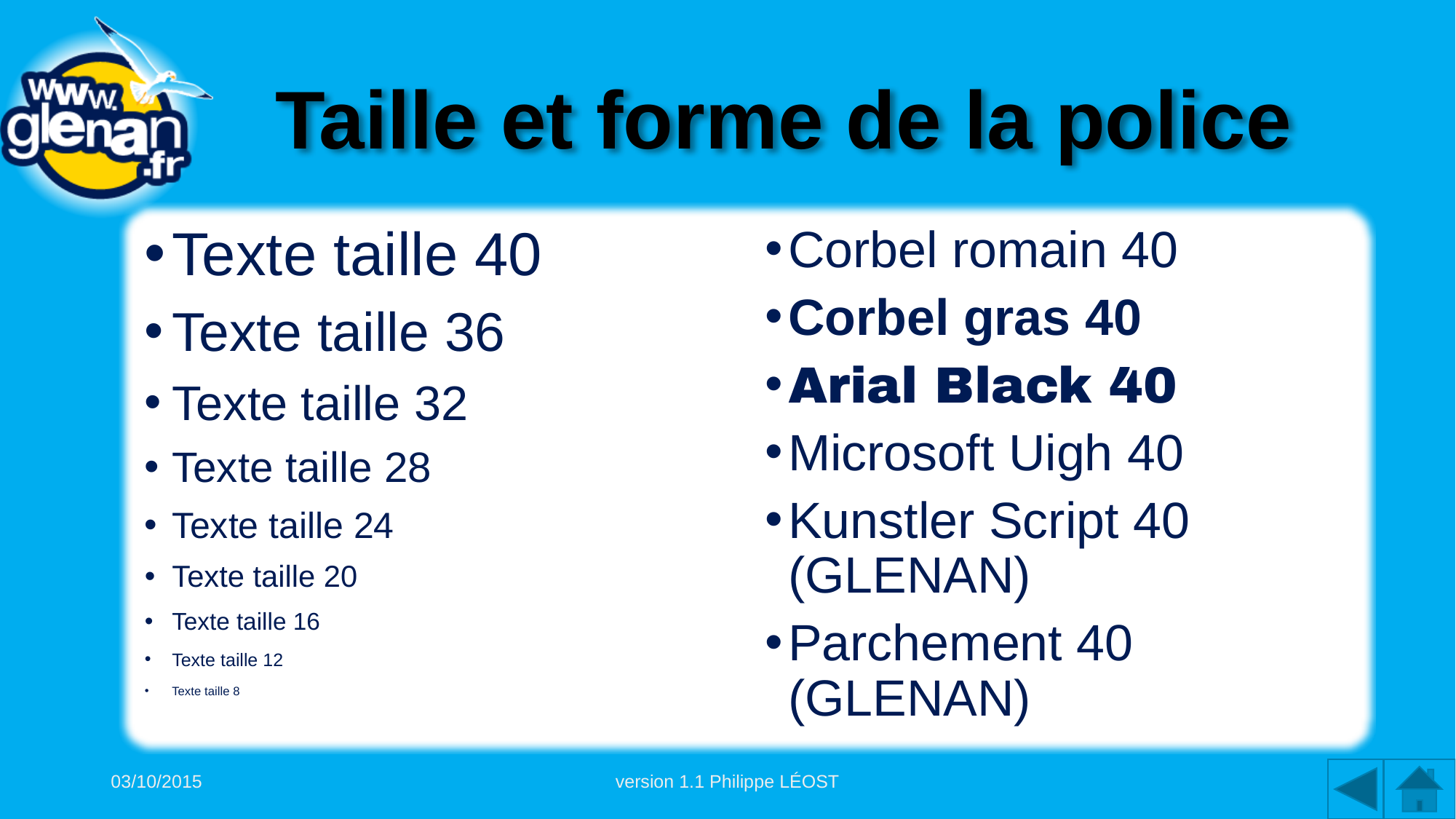

# Taille et forme de la police
Texte taille 40
Texte taille 36
Texte taille 32
Texte taille 28
Texte taille 24
Texte taille 20
Texte taille 16
Texte taille 12
Texte taille 8

Corbel romain 40
Corbel gras 40
Arial Black 40
Microsoft Uigh 40
Kunstler Script 40 (GLENAN)
Parchement 40 (GLENAN)

03/10/2015
version 1.1 Philippe LÉOST